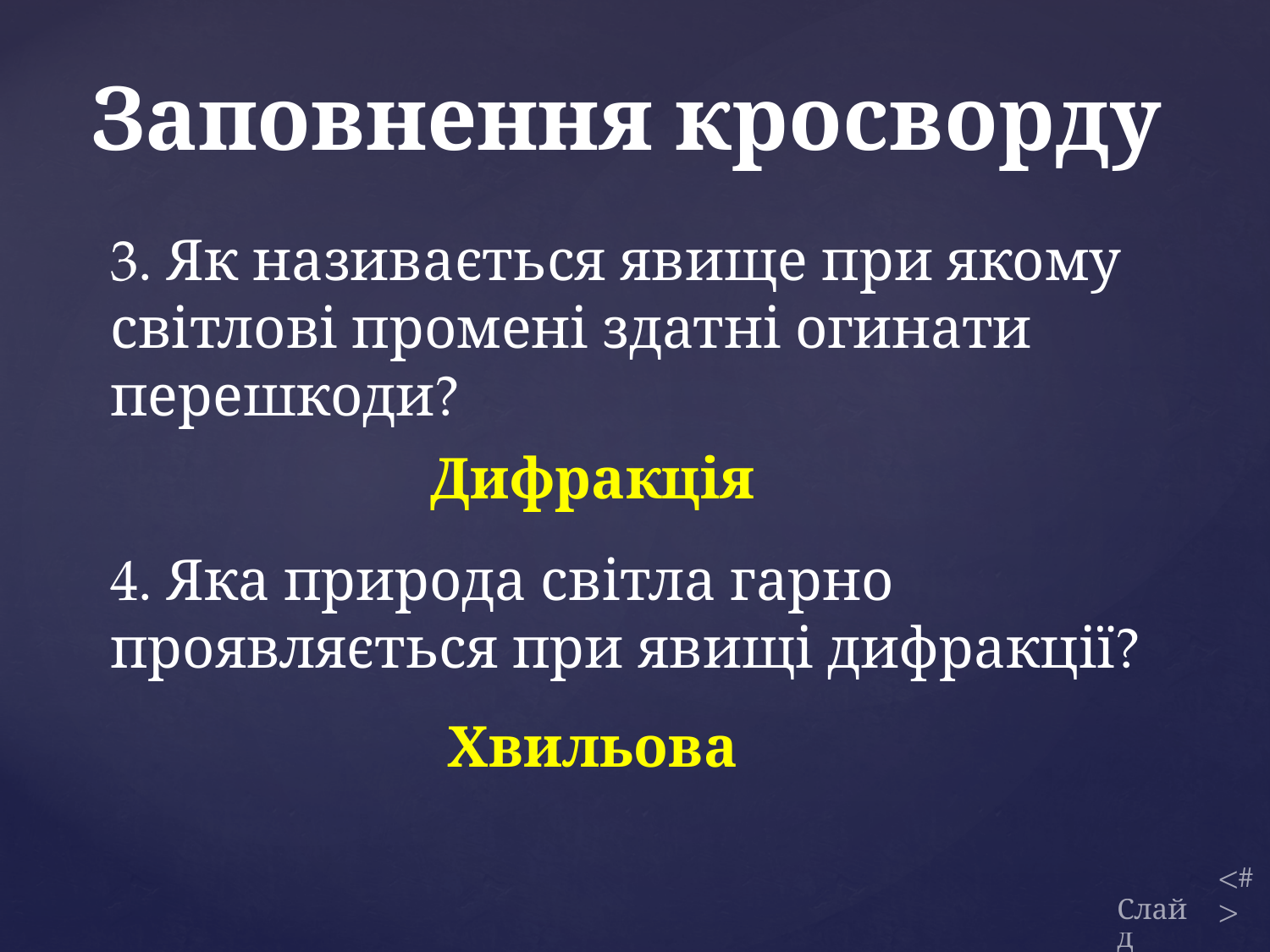

Заповнення кросворду
3. Як називається явище при якому світлові промені здатні огинати перешкоди?
Дифракція
4. Яка природа світла гарно проявляється при явищі дифракції?
Хвильова
Слайд
7